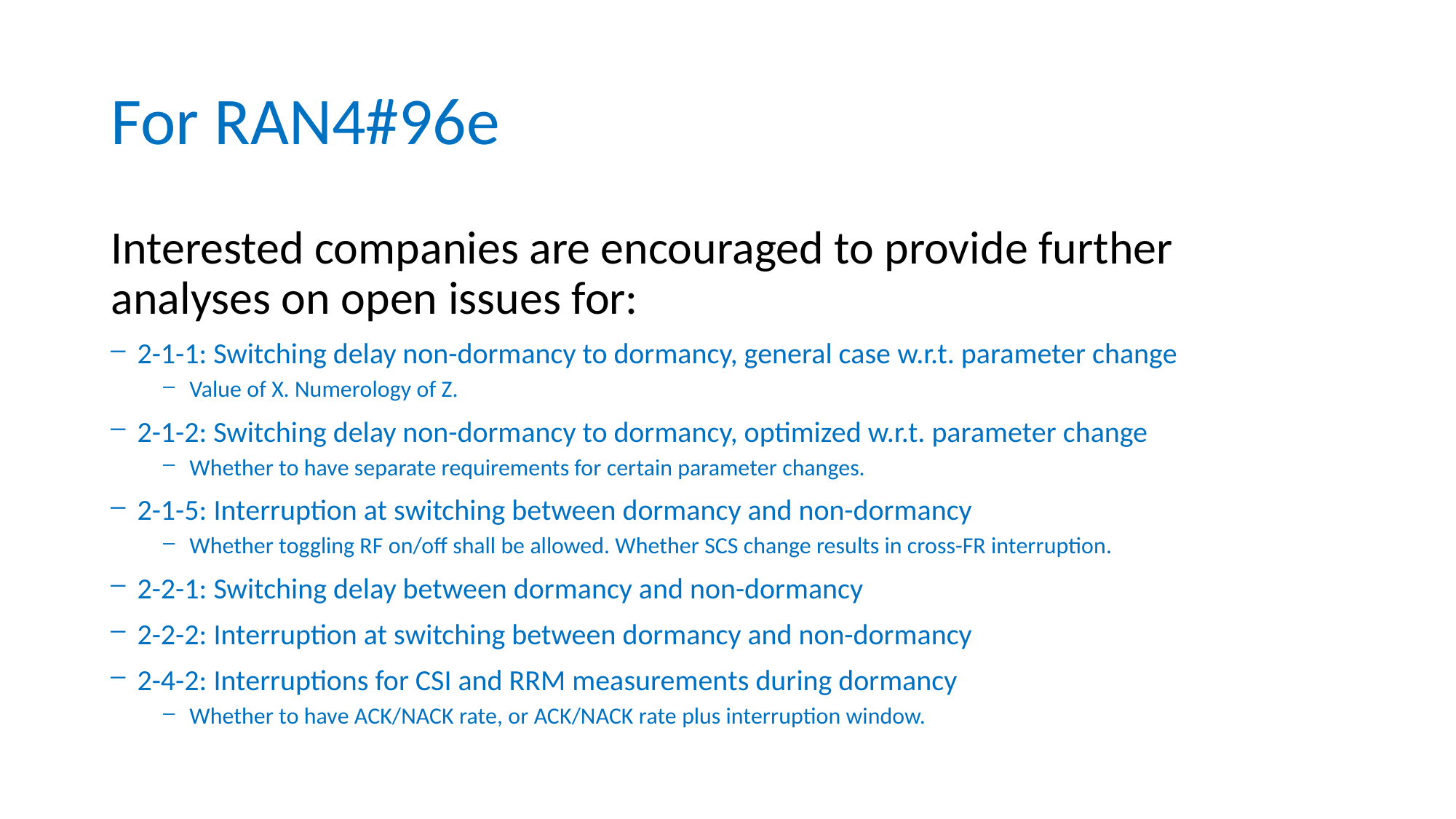

# For RAN4#96e
Interested companies are encouraged to provide further analyses on open issues for:
2-1-1: Switching delay non-dormancy to dormancy, general case w.r.t. parameter change
Value of X. Numerology of Z.
2-1-2: Switching delay non-dormancy to dormancy, optimized w.r.t. parameter change
Whether to have separate requirements for certain parameter changes.
2-1-5: Interruption at switching between dormancy and non-dormancy
Whether toggling RF on/off shall be allowed. Whether SCS change results in cross-FR interruption.
2-2-1: Switching delay between dormancy and non-dormancy
2-2-2: Interruption at switching between dormancy and non-dormancy
2-4-2: Interruptions for CSI and RRM measurements during dormancy
Whether to have ACK/NACK rate, or ACK/NACK rate plus interruption window.